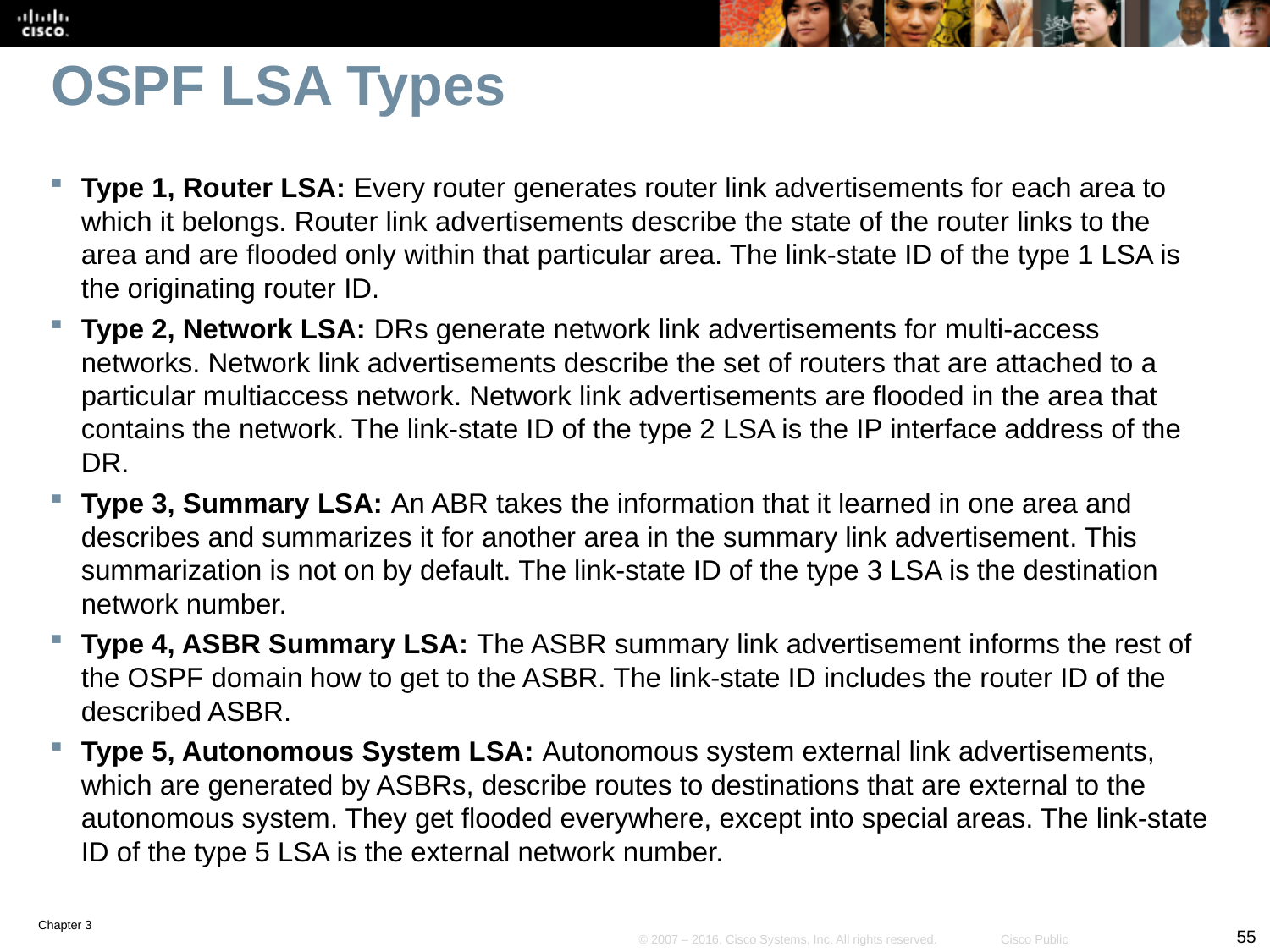

# OSPF LSA Types
Type 1, Router LSA: Every router generates router link advertisements for each area to which it belongs. Router link advertisements describe the state of the router links to the area and are flooded only within that particular area. The link-state ID of the type 1 LSA is the originating router ID.
Type 2, Network LSA: DRs generate network link advertisements for multi-access networks. Network link advertisements describe the set of routers that are attached to a particular multiaccess network. Network link advertisements are flooded in the area that contains the network. The link-state ID of the type 2 LSA is the IP interface address of the DR.
Type 3, Summary LSA: An ABR takes the information that it learned in one area and describes and summarizes it for another area in the summary link advertisement. This summarization is not on by default. The link-state ID of the type 3 LSA is the destination network number.
Type 4, ASBR Summary LSA: The ASBR summary link advertisement informs the rest of the OSPF domain how to get to the ASBR. The link-state ID includes the router ID of the described ASBR.
Type 5, Autonomous System LSA: Autonomous system external link advertisements, which are generated by ASBRs, describe routes to destinations that are external to the autonomous system. They get flooded everywhere, except into special areas. The link-state ID of the type 5 LSA is the external network number.